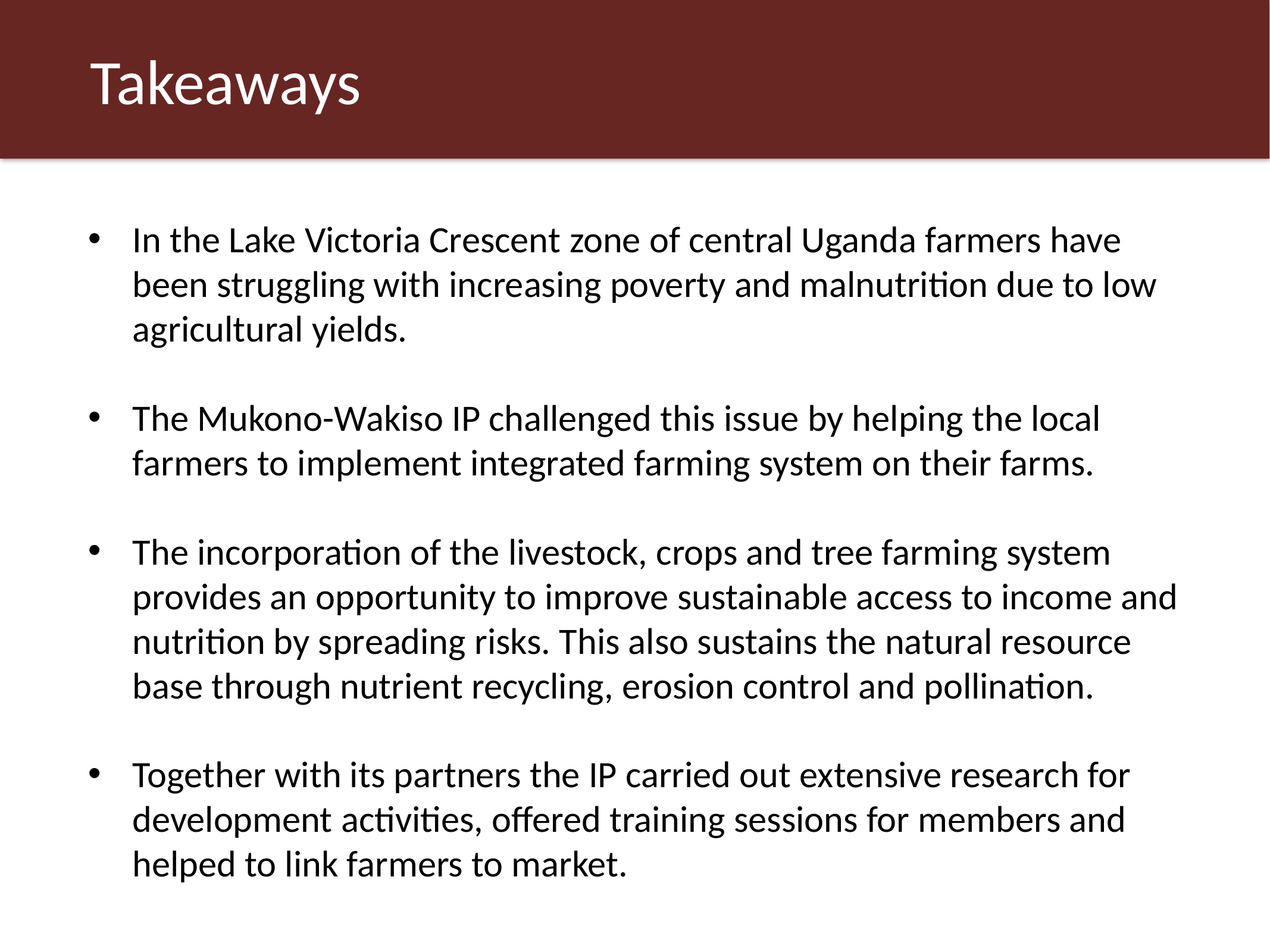

# Takeaways
In the Lake Victoria Crescent zone of central Uganda farmers have been struggling with increasing poverty and malnutrition due to low agricultural yields.

The Mukono-Wakiso IP challenged this issue by helping the local farmers to implement integrated farming system on their farms.

The incorporation of the livestock, crops and tree farming system provides an opportunity to improve sustainable access to income and nutrition by spreading risks. This also sustains the natural resource base through nutrient recycling, erosion control and pollination.

Together with its partners the IP carried out extensive research for development activities, offered training sessions for members and helped to link farmers to market.